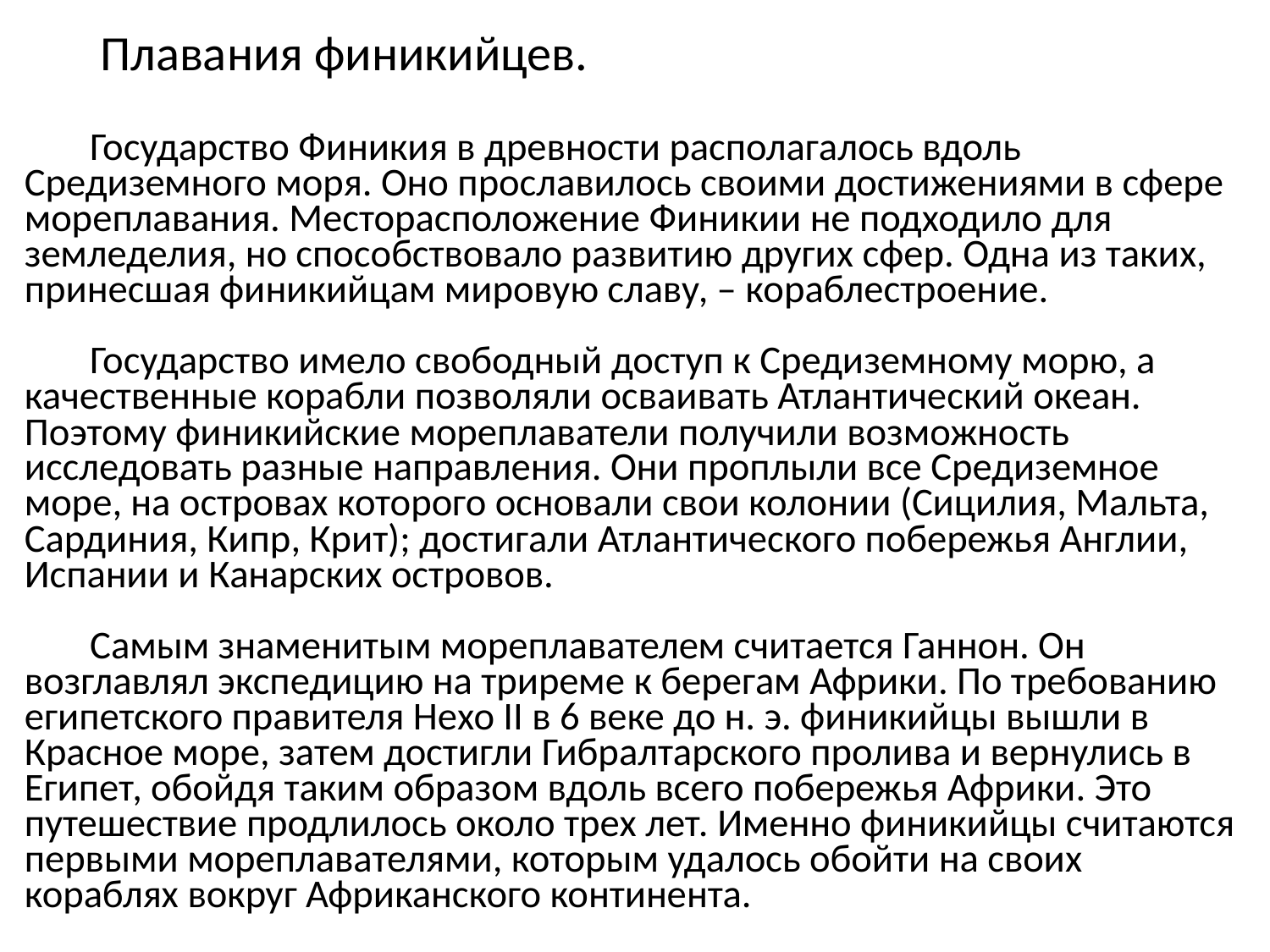

# Плавания финикийцев.
Государство Финикия в древности располагалось вдоль Средиземного моря. Оно прославилось своими достижениями в сфере мореплавания. Месторасположение Финикии не подходило для земледелия, но способствовало развитию других сфер. Одна из таких, принесшая финикийцам мировую славу, – кораблестроение.

Государство имело свободный доступ к Средиземному морю, а качественные корабли позволяли осваивать Атлантический океан. Поэтому финикийские мореплаватели получили возможность исследовать разные направления. Они проплыли все Средиземное море, на островах которого основали свои колонии (Сицилия, Мальта, Сардиния, Кипр, Крит); достигали Атлантического побережья Англии, Испании и Канарских островов.

Самым знаменитым мореплавателем считается Ганнон. Он возглавлял экспедицию на триреме к берегам Африки. По требованию египетского правителя Нехо ΙΙ в 6 веке до н. э. финикийцы вышли в Красное море, затем достигли Гибралтарского пролива и вернулись в Египет, обойдя таким образом вдоль всего побережья Африки. Это путешествие продлилось около трех лет. Именно финикийцы считаются первыми мореплавателями, которым удалось обойти на своих кораблях вокруг Африканского континента.